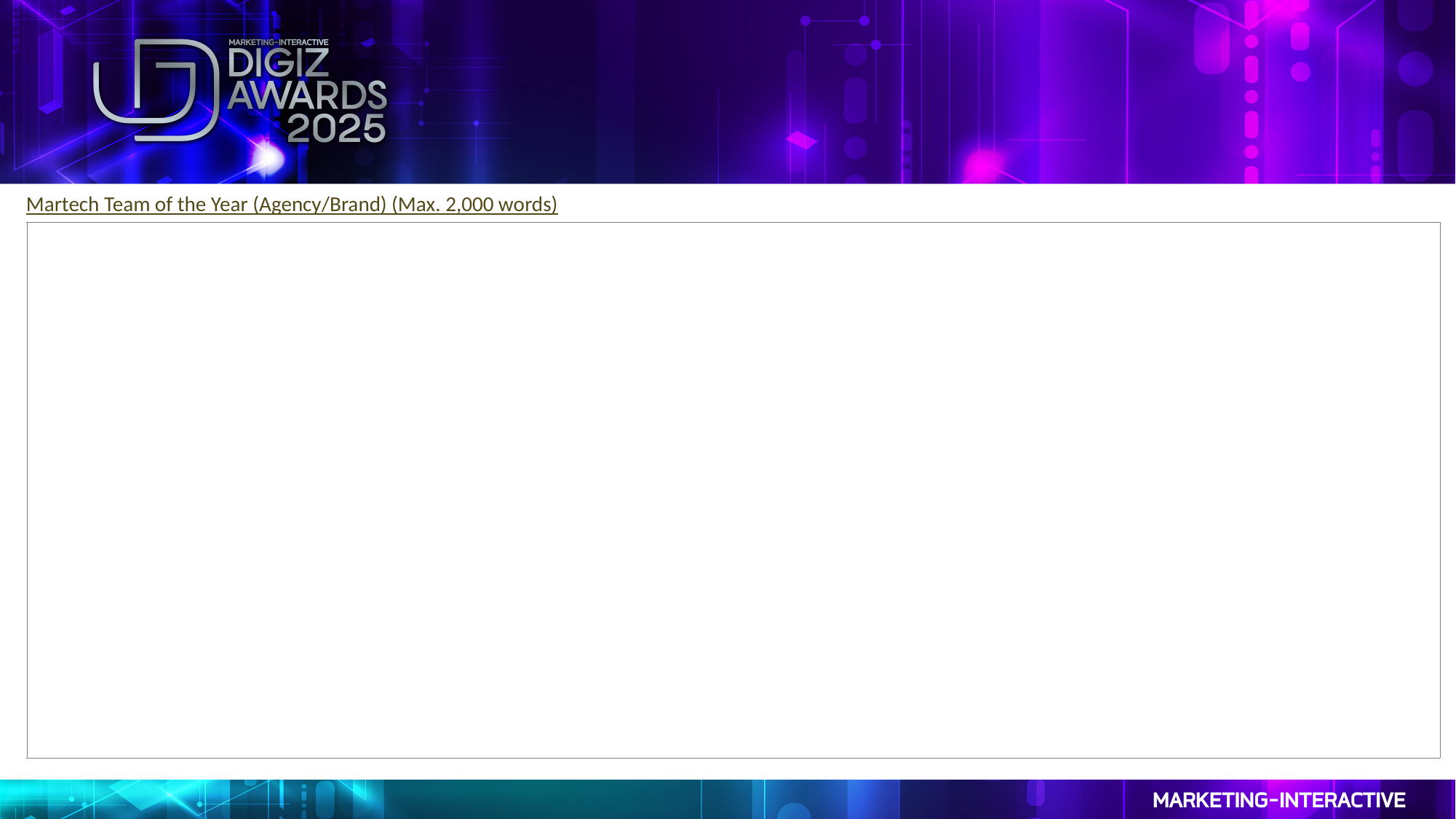

Martech Team of the Year (Agency/Brand) (Max. 2,000 words)
|  |
| --- |